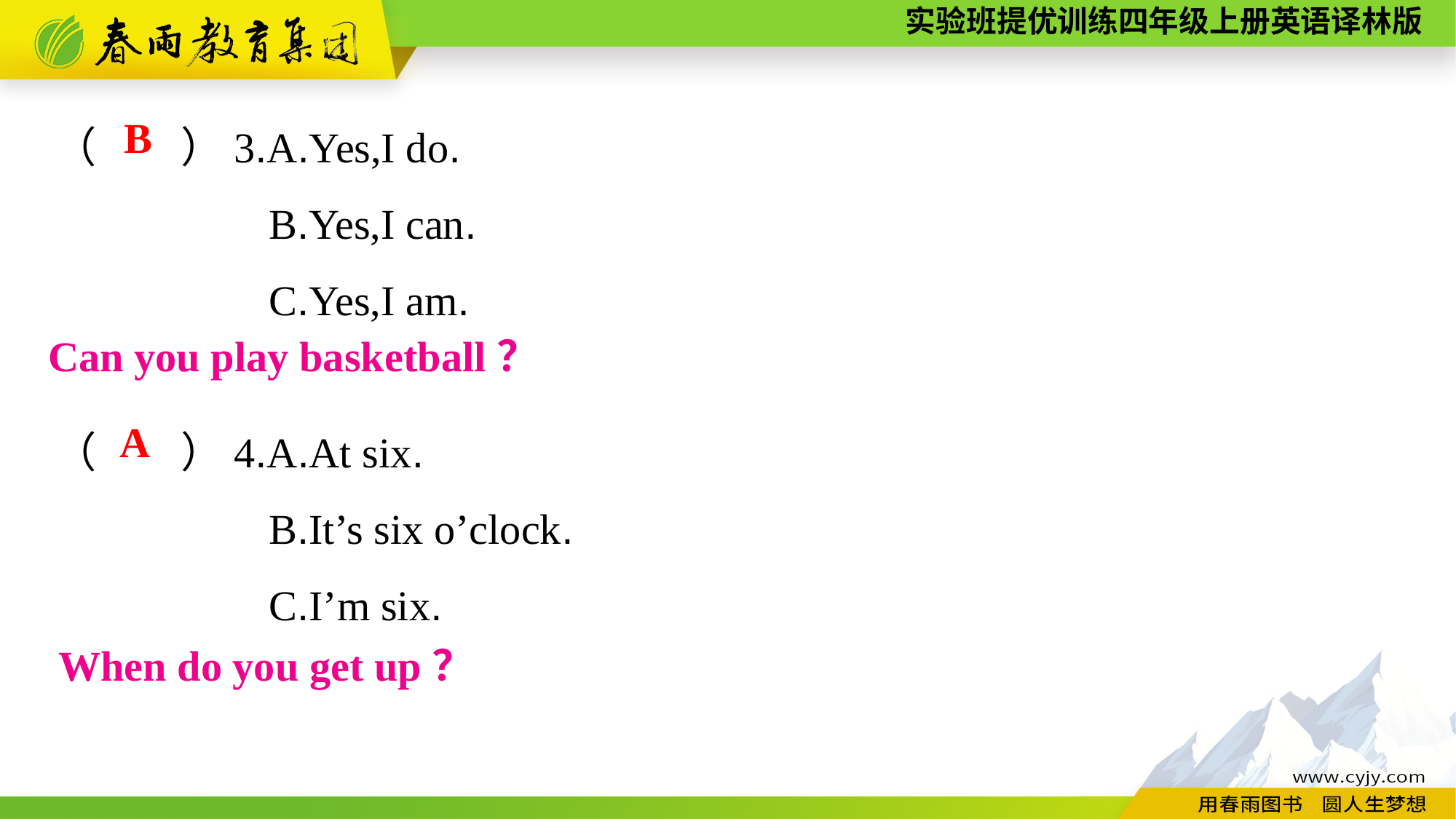

（　　）3.A.Yes,I do.
B.Yes,I can.
C.Yes,I am.

（　　）4.A.At six.
B.It’s six o’clock.
C.I’m six.
B
Can you play basketball？
A
 When do you get up？